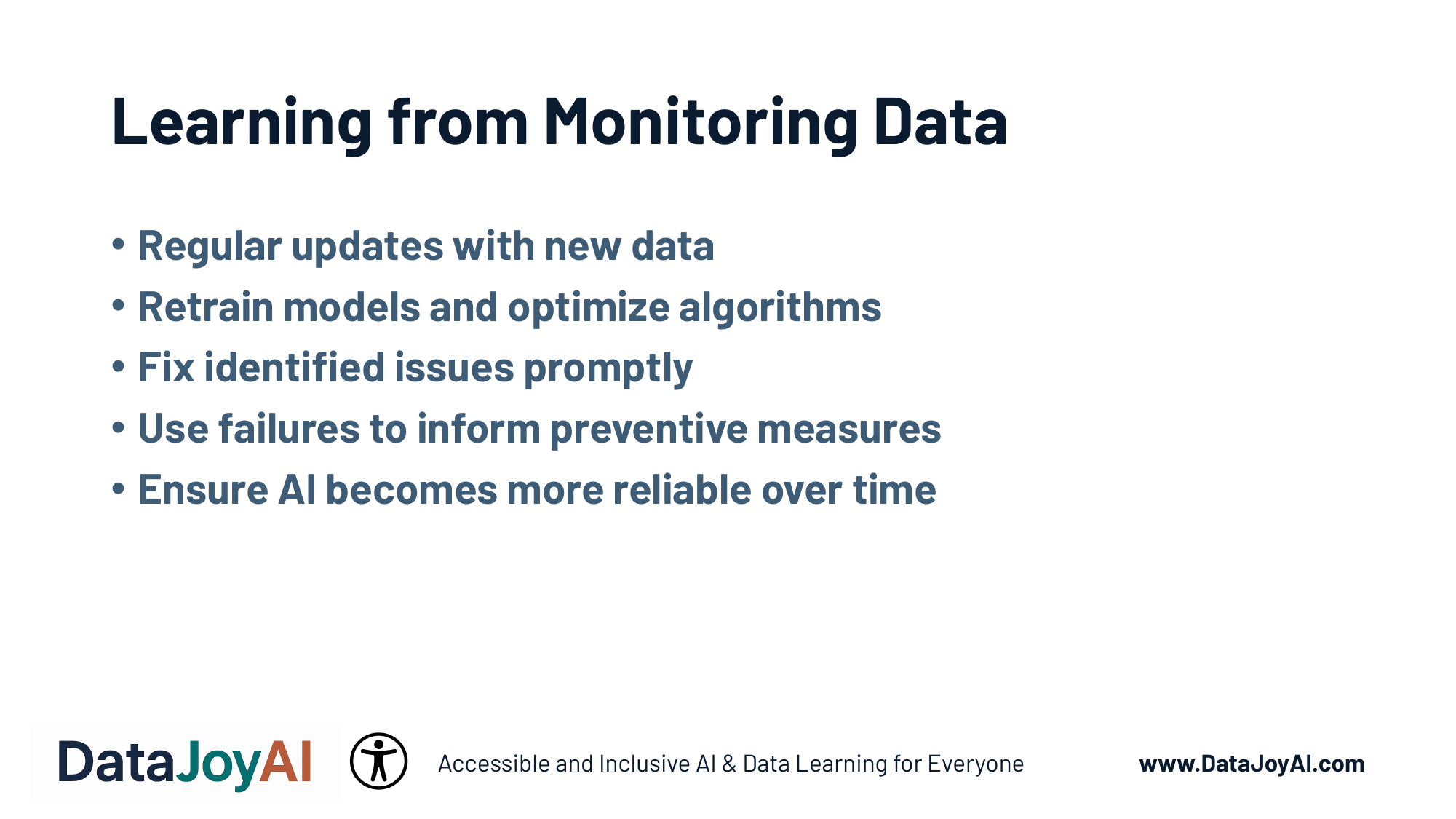

# Learning from Monitoring Data
Regular updates with new data
Retrain models and optimize algorithms
Fix identified issues promptly
Use failures to inform preventive measures
Ensure AI becomes more reliable over time